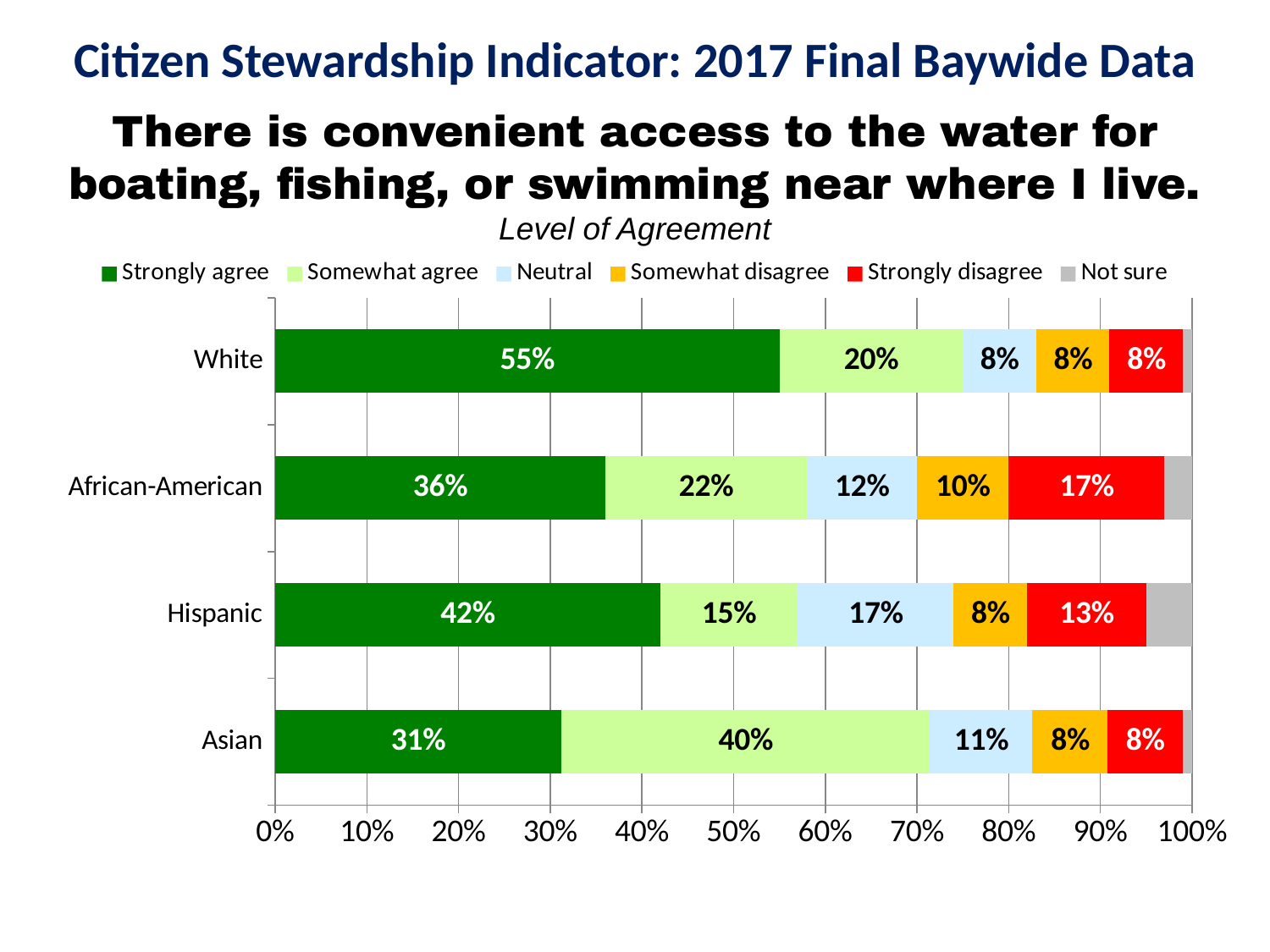

Citizen Stewardship Indicator: 2017 Final Baywide Data
There is convenient access to the water for boating, fishing, or swimming near where I live.
Level of Agreement

### Chart

| Category | Strongly agree | Somewhat agree | Neutral | Somewhat disagree | Strongly disagree | Not sure |
|---|---|---|---|---|---|---|
| Asian | 0.312 | 0.402 | 0.112 | 0.082 | 0.082 | 0.01 |
| Hispanic | 0.42 | 0.15 | 0.17 | 0.08 | 0.13 | 0.05 |
| African-American | 0.36 | 0.22 | 0.12 | 0.1 | 0.17 | 0.03 |
| White | 0.55 | 0.2 | 0.08 | 0.08 | 0.08 | 0.01 |